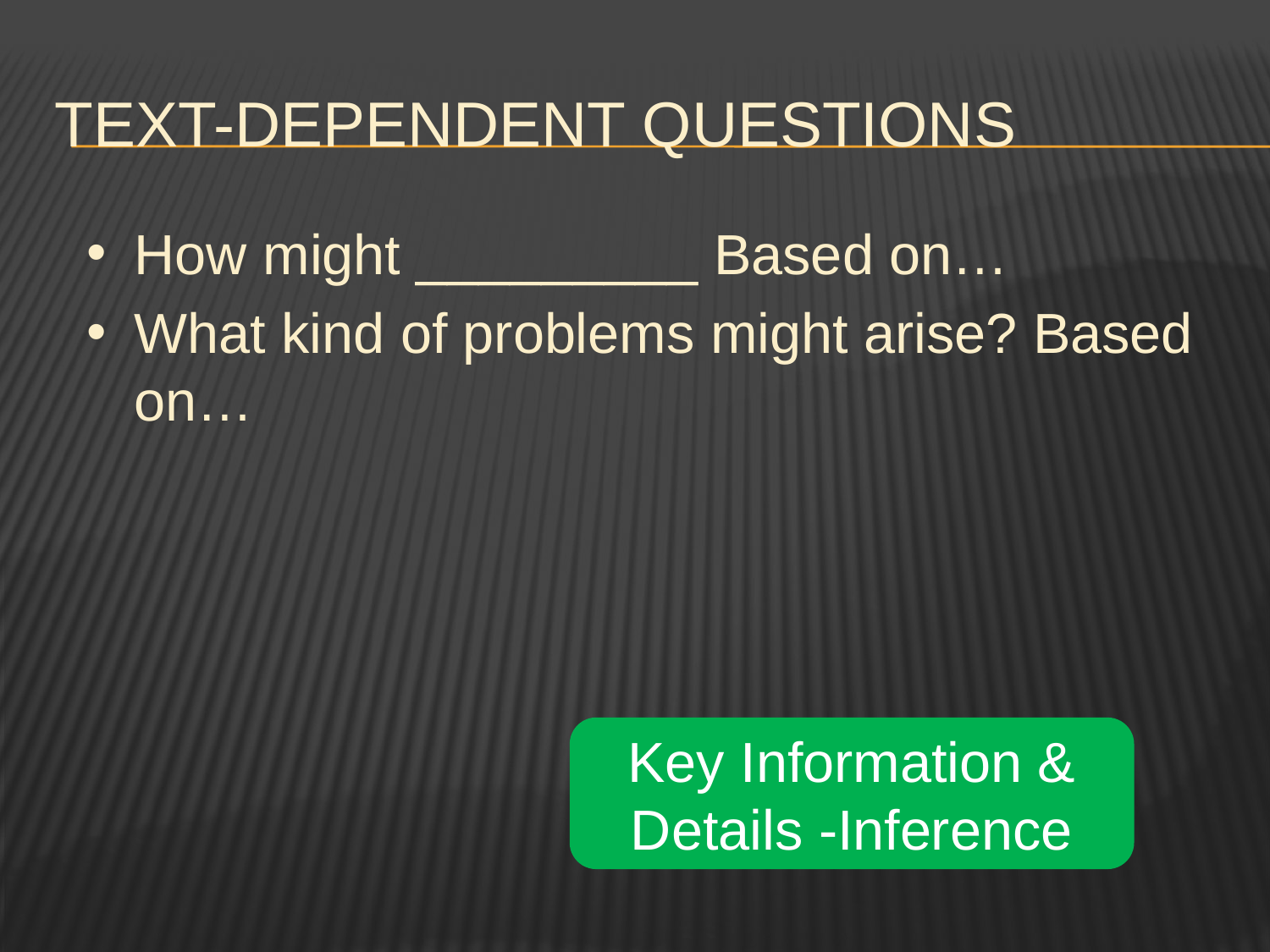

# Text-dependent Questions
How might _________ Based on…
What kind of problems might arise? Based on…

Key Information & Details -Inference